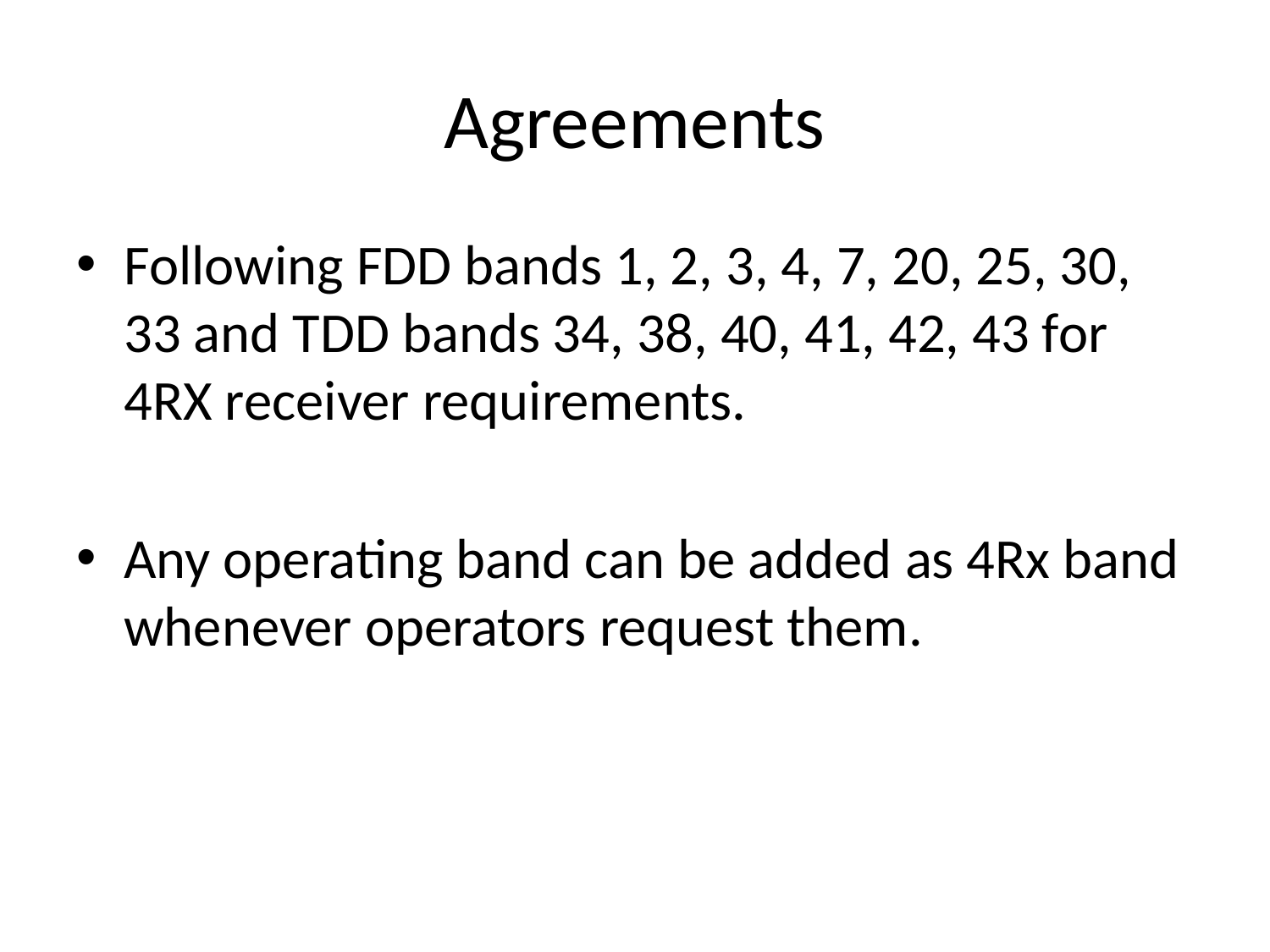

# Agreements
Following FDD bands 1, 2, 3, 4, 7, 20, 25, 30, 33 and TDD bands 34, 38, 40, 41, 42, 43 for 4RX receiver requirements.

Any operating band can be added as 4Rx band whenever operators request them.